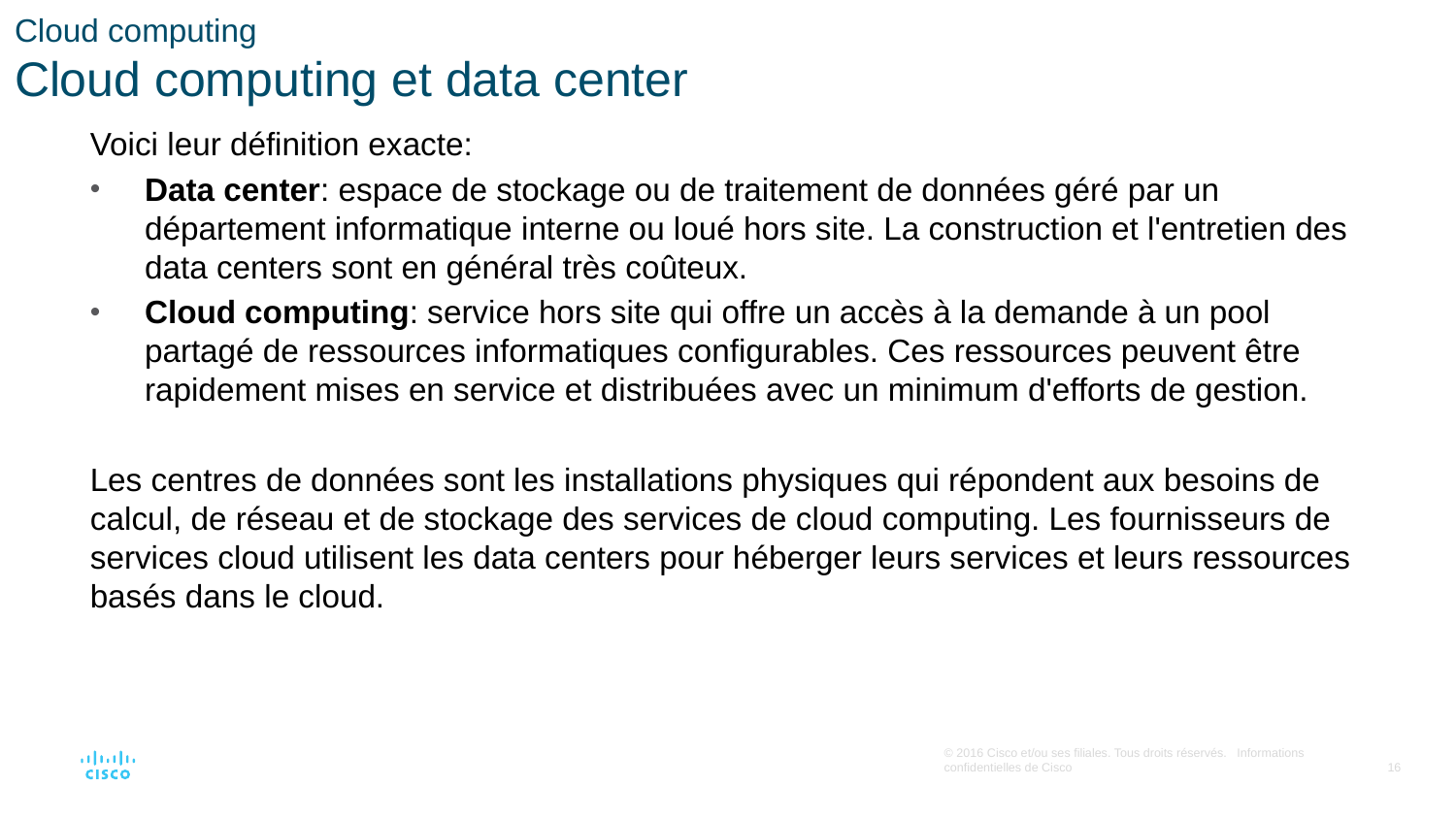

# Cloud computing Cloud computing et data center
Voici leur définition exacte:
Data center: espace de stockage ou de traitement de données géré par un département informatique interne ou loué hors site. La construction et l'entretien des data centers sont en général très coûteux.
Cloud computing: service hors site qui offre un accès à la demande à un pool partagé de ressources informatiques configurables. Ces ressources peuvent être rapidement mises en service et distribuées avec un minimum d'efforts de gestion.

Les centres de données sont les installations physiques qui répondent aux besoins de calcul, de réseau et de stockage des services de cloud computing. Les fournisseurs de services cloud utilisent les data centers pour héberger leurs services et leurs ressources basés dans le cloud.